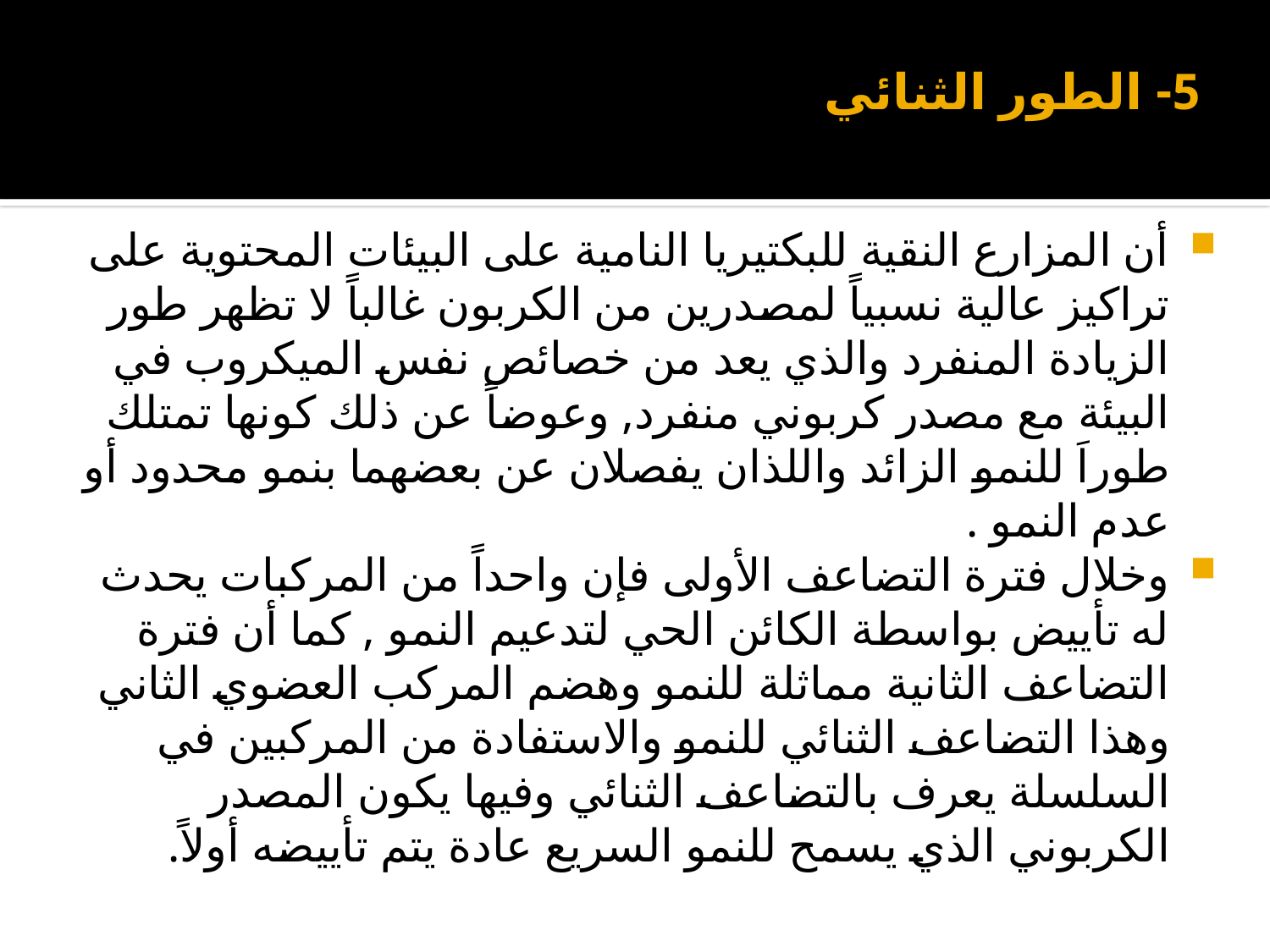

# 5- الطور الثنائي
أن المزارع النقية للبكتيريا النامية على البيئات المحتوية على تراكيز عالية نسبياً لمصدرين من الكربون غالباً لا تظهر طور الزيادة المنفرد والذي يعد من خصائص نفس الميكروب في البيئة مع مصدر كربوني منفرد, وعوضاً عن ذلك كونها تمتلك طوراَ للنمو الزائد واللذان يفصلان عن بعضهما بنمو محدود أو عدم النمو .
وخلال فترة التضاعف الأولى فإن واحداً من المركبات يحدث له تأييض بواسطة الكائن الحي لتدعيم النمو , كما أن فترة التضاعف الثانية مماثلة للنمو وهضم المركب العضوي الثاني وهذا التضاعف الثنائي للنمو والاستفادة من المركبين في السلسلة يعرف بالتضاعف الثنائي وفيها يكون المصدر الكربوني الذي يسمح للنمو السريع عادة يتم تأييضه أولاً.